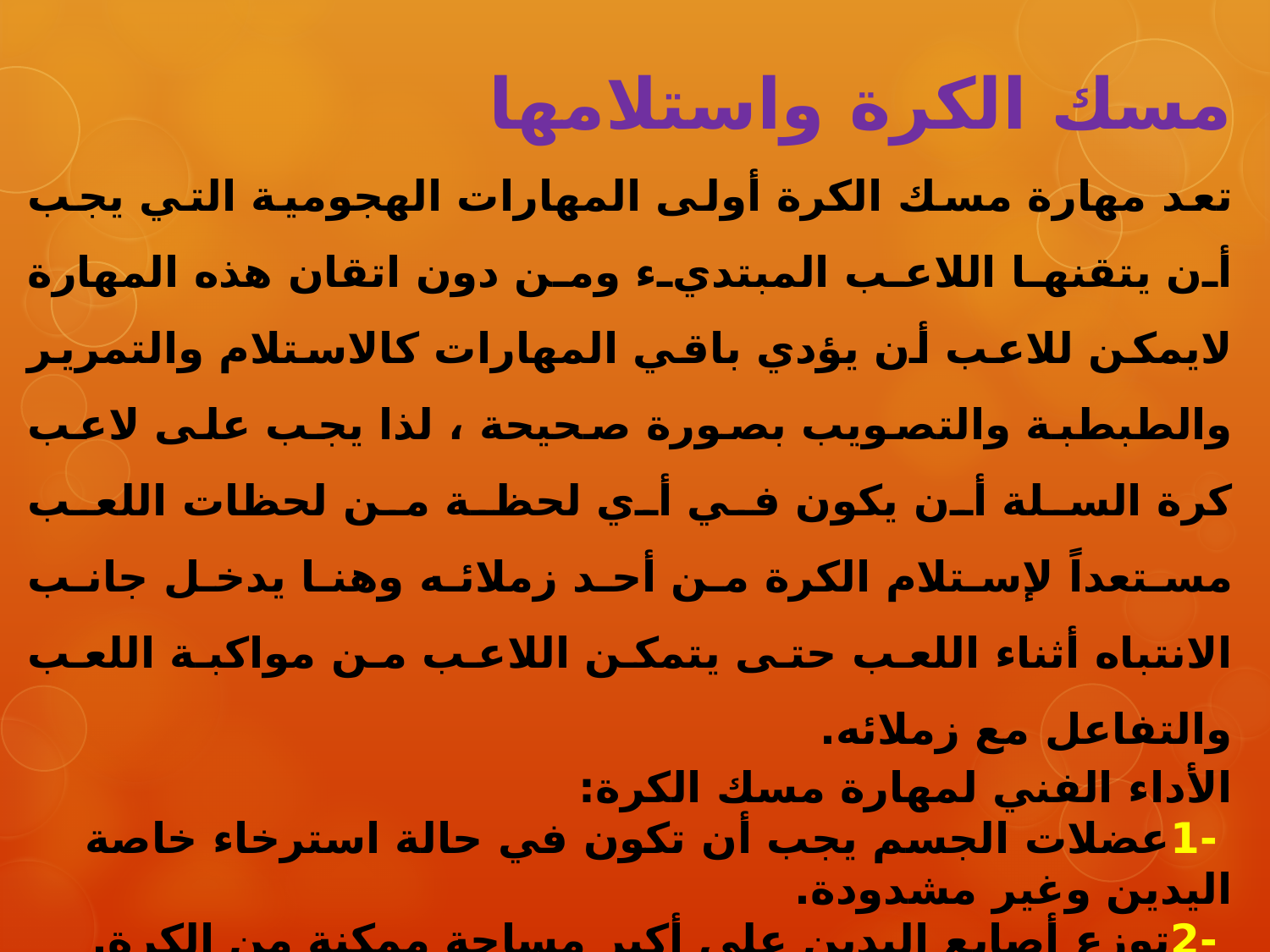

مسك الكرة واستلامها
تعد مهارة مسك الكرة أولى المهارات الهجومية التي يجب أن يتقنها اللاعب المبتديء ومن دون اتقان هذه المهارة لايمكن للاعب أن يؤدي باقي المهارات كالاستلام والتمرير والطبطبة والتصويب بصورة صحيحة ، لذا يجب على لاعب كرة السلة أن يكون في أي لحظة من لحظات اللعب مستعداً لإستلام الكرة من أحد زملائه وهنا يدخل جانب الانتباه أثناء اللعب حتى يتمكن اللاعب من مواكبة اللعب والتفاعل مع زملائه.
الأداء الفني لمهارة مسك الكرة:
 -1عضلات الجسم يجب أن تكون في حالة استرخاء خاصة اليدين وغير مشدودة.
 -2توزع أصابع اليدين على أكبر مساحة ممكنة من الكرة.
 -3مسك الكرة بأطراف الاصابع بقوة وعدم لمس أو مسك الكرة براحتي اليدين.
 -4الرأس في وضعه الطبيعي والنظر إلى الامام.
 -5القدمان على خط واحد أو تقدم واحدة على الاخرى.
تسحب الكرة بعد مد الذراعين حال استلامها باتجاه الصدر لتقليل زخمها وحمايتها من المنافس.